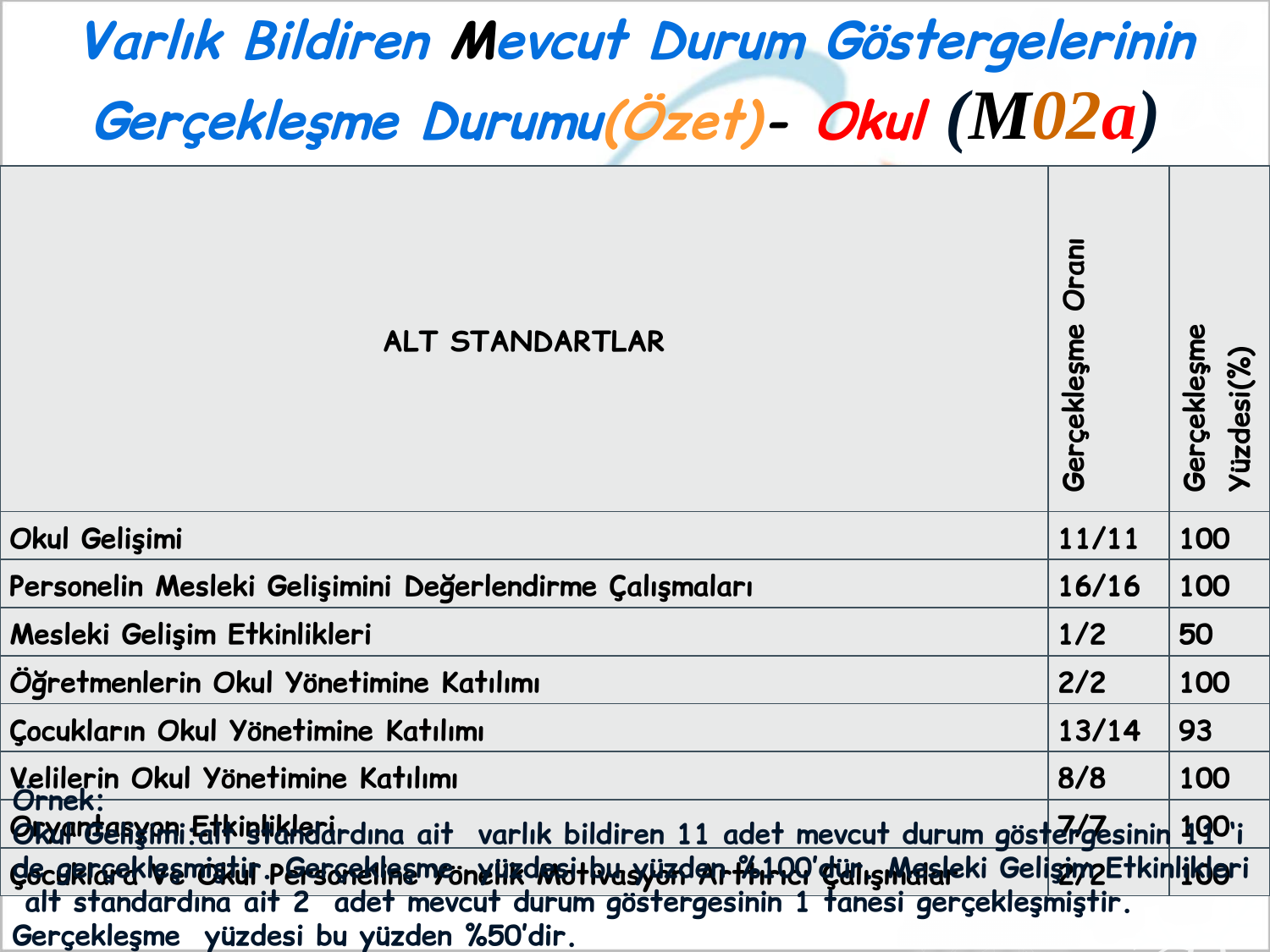

# Varlık Bildiren Mevcut Durum Göstergelerinin Gerçekleşme Durumu(Özet)- Okul (M02a)
| ALT STANDARTLAR | Gerçekleşme Oranı | Gerçekleşme Yüzdesi(%) |
| --- | --- | --- |
| Okul Gelişimi | 11/11 | 100 |
| Personelin Mesleki Gelişimini Değerlendirme Çalışmaları | 16/16 | 100 |
| Mesleki Gelişim Etkinlikleri | 1/2 | 50 |
| Öğretmenlerin Okul Yönetimine Katılımı | 2/2 | 100 |
| Çocukların Okul Yönetimine Katılımı | 13/14 | 93 |
| Velilerin Okul Yönetimine Katılımı | 8/8 | 100 |
| Oryantasyon Etkinlikleri | 7/7 | 100 |
| Çocuklara Ve Okul Personeline Yönelik Motivasyon Arttırıcı Çalışmalar | 2/2 | 100 |
Örnek:
Okul Gelişimi:alt standardına ait  varlık bildiren 11 adet mevcut durum göstergesinin 11 ‘i de gerçekleşmiştir. Gerçekleşme  yüzdesi bu yüzden %100’dür. Mesleki Gelişim Etkinlikleri  alt standardına ait 2  adet mevcut durum göstergesinin 1 tanesi gerçekleşmiştir. Gerçekleşme  yüzdesi bu yüzden %50’dir.